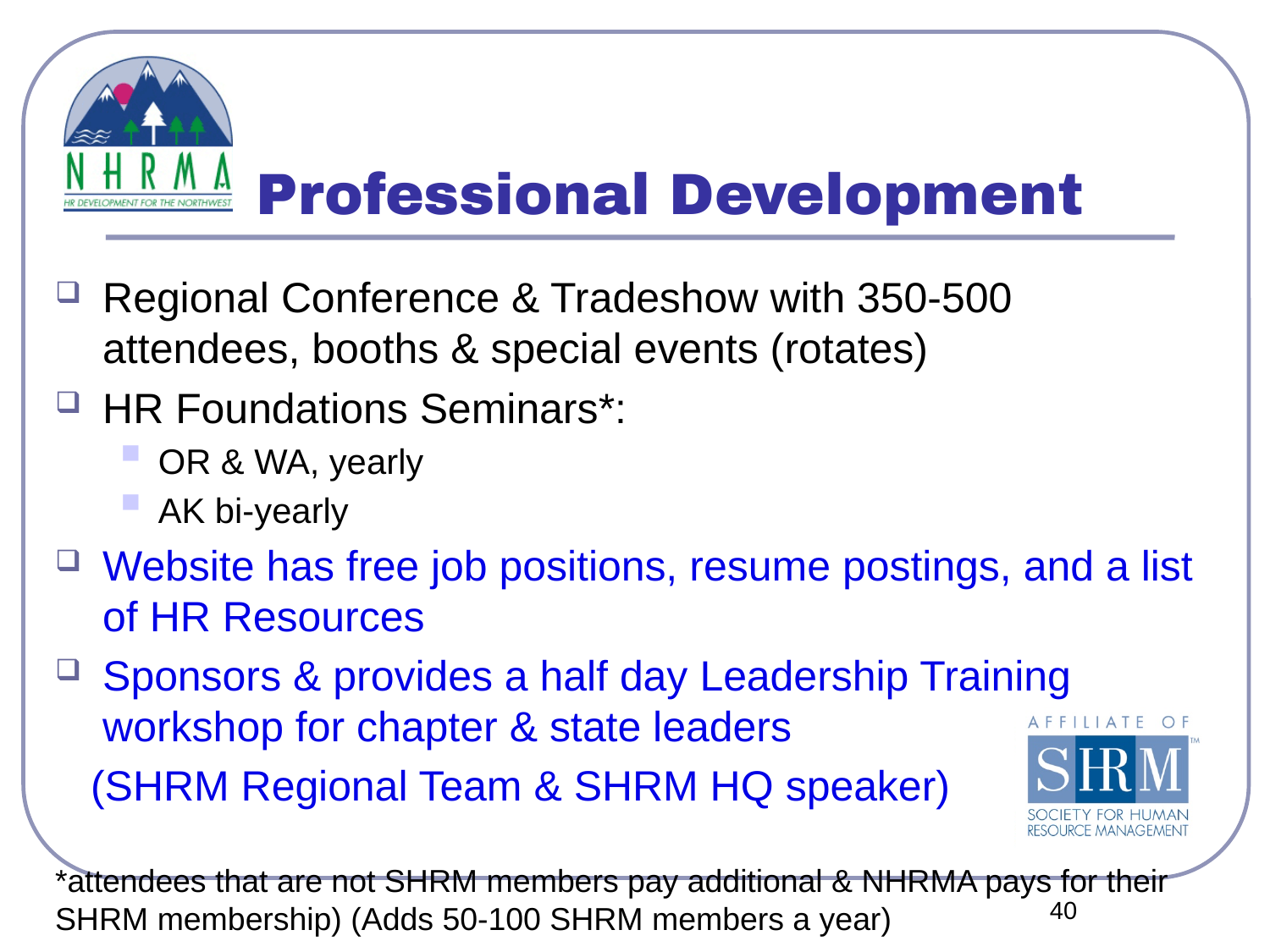

# Professional Development
Regional Conference & Tradeshow with 350-500 attendees, booths & special events (rotates)
HR Foundations Seminars*:
OR & WA, yearly
AK bi-yearly
Website has free job positions, resume postings, and a list of HR Resources
Sponsors & provides a half day Leadership Training workshop for chapter & state leaders
   (SHRM Regional Team & SHRM HQ speaker)

*attendees that are not SHRM members pay additional & NHRMA pays for their SHRM membership) (Adds 50-100 SHRM members a year)

40